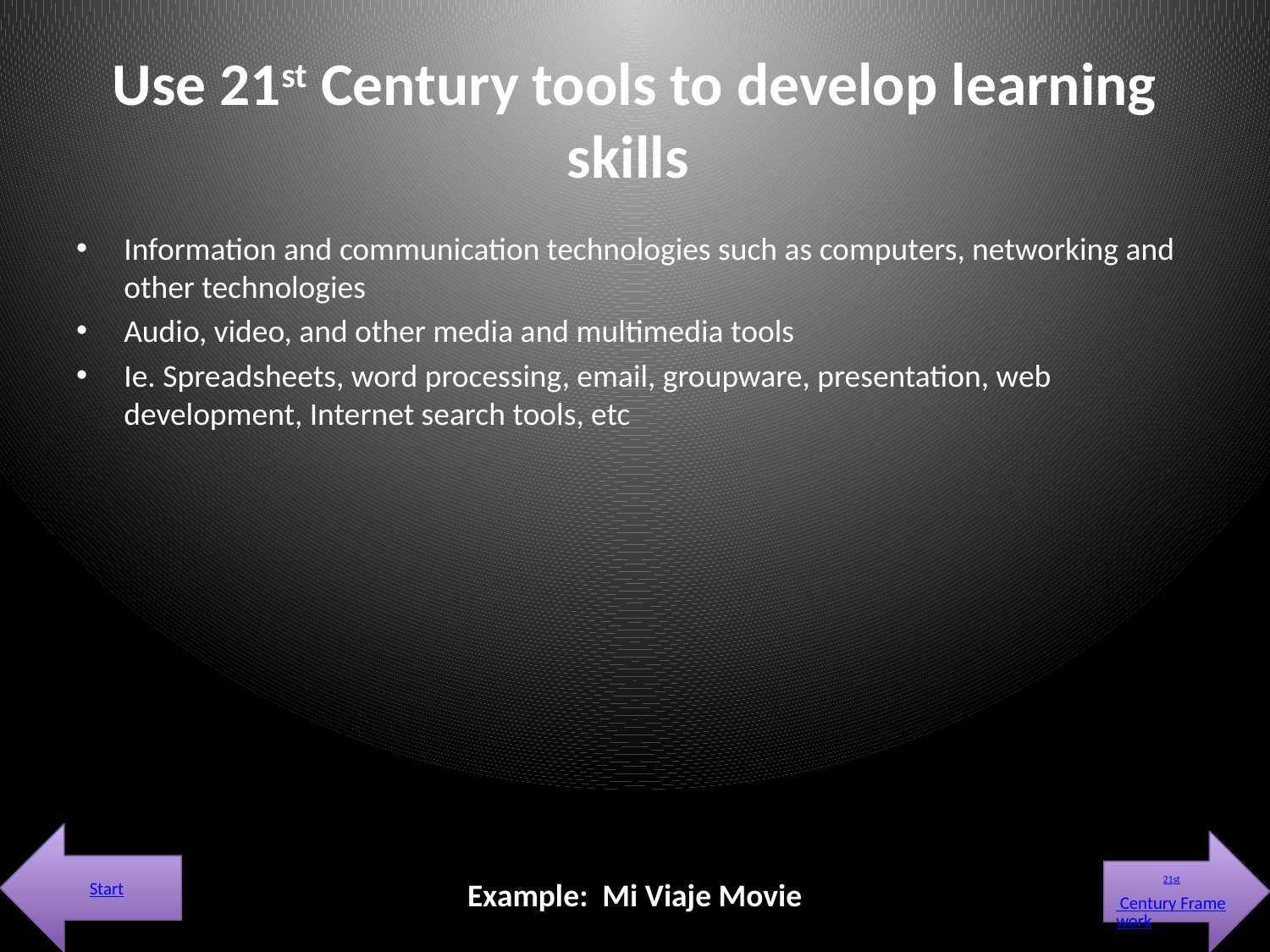

# Use 21st Century tools to develop learning skills
Information and communication technologies such as computers, networking and other technologies
Audio, video, and other media and multimedia tools
Ie. Spreadsheets, word processing, email, groupware, presentation, web development, Internet search tools, etc

Start
21st Century Framework
Example:  Mi Viaje Movie